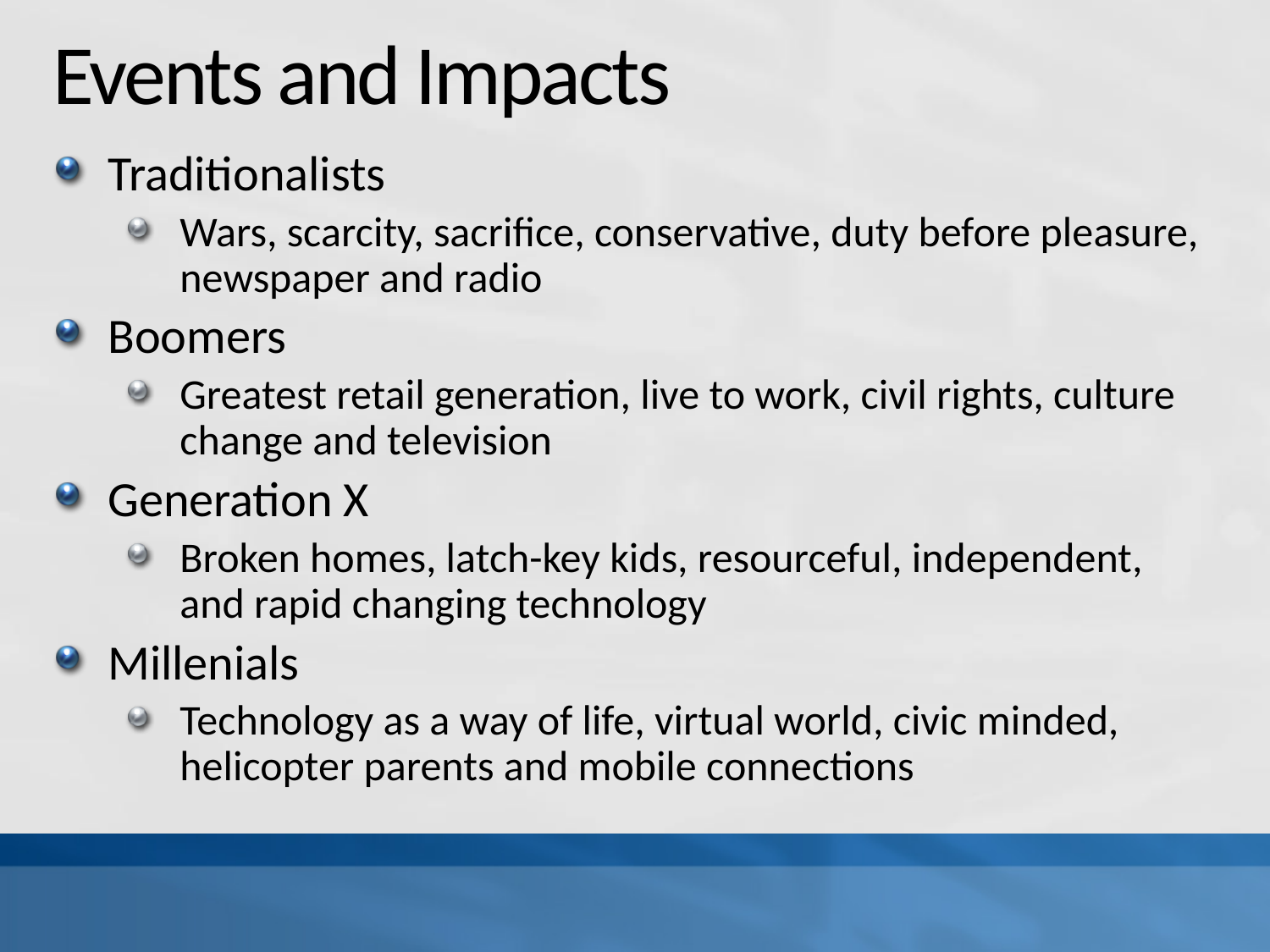

# Events and Impacts
Traditionalists
Wars, scarcity, sacrifice, conservative, duty before pleasure, newspaper and radio
Boomers
Greatest retail generation, live to work, civil rights, culture change and television
Generation X
Broken homes, latch-key kids, resourceful, independent, and rapid changing technology
Millenials
Technology as a way of life, virtual world, civic minded, helicopter parents and mobile connections